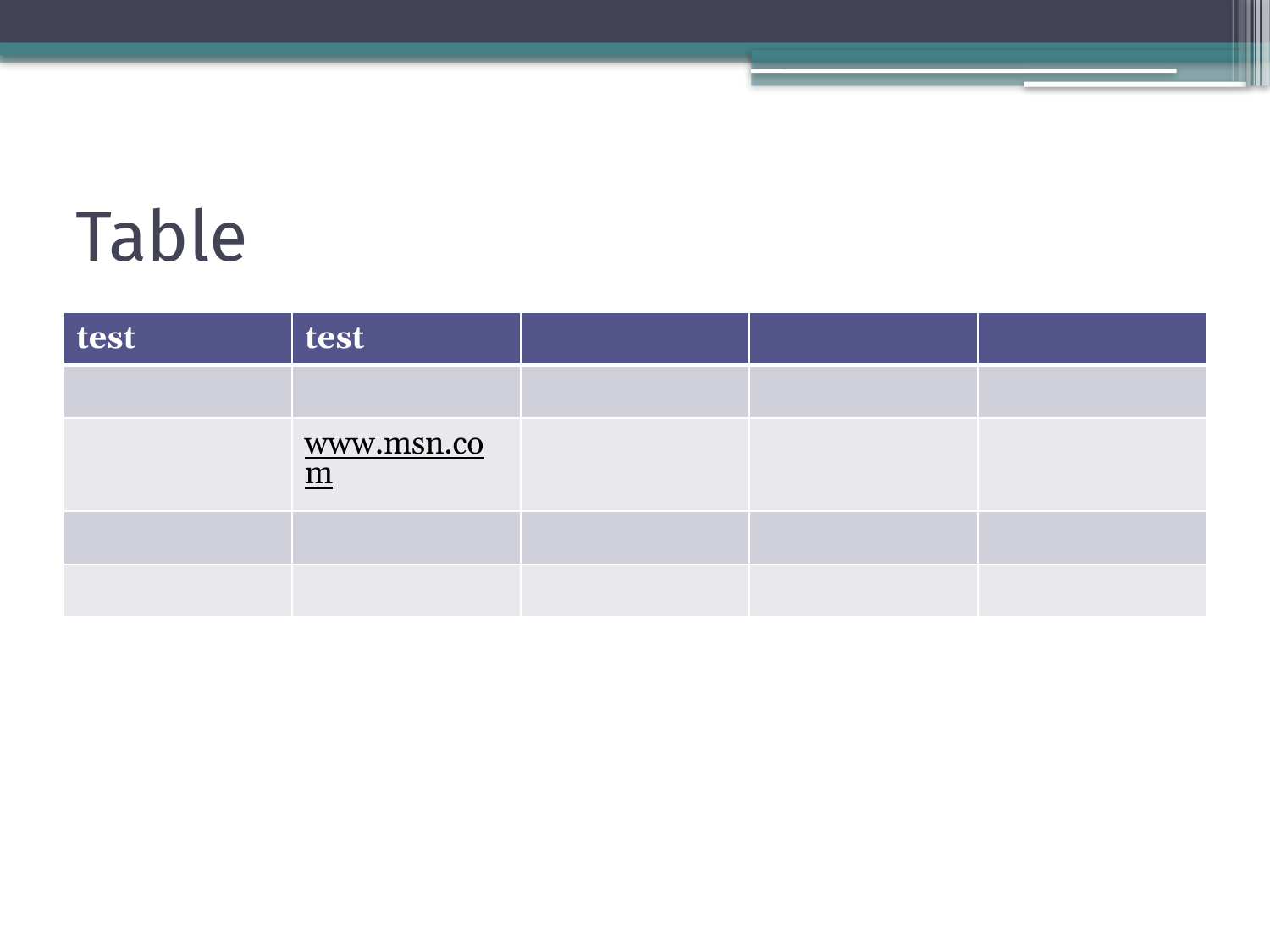

# Table
| test | test |  |  |  |
| --- | --- | --- | --- | --- |
|  |  |  |  |  |
|  | www.msn.com |  |  |  |
|  |  |  |  |  |
|  |  |  |  |  |